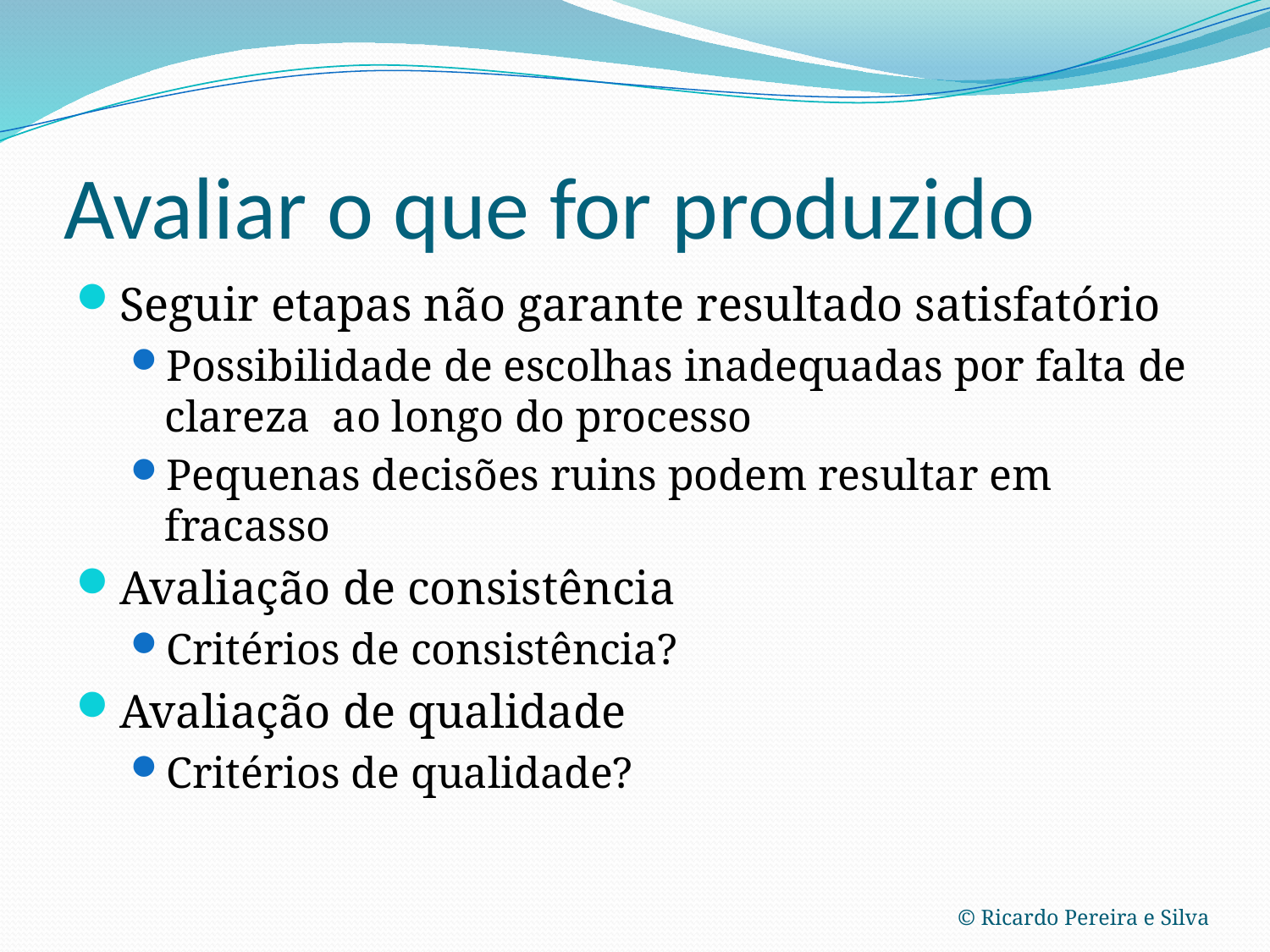

# Avaliar o que for produzido
Seguir etapas não garante resultado satisfatório
Possibilidade de escolhas inadequadas por falta de clareza  ao longo do processo
Pequenas decisões ruins podem resultar em fracasso
Avaliação de consistência
Critérios de consistência?
Avaliação de qualidade
Critérios de qualidade?
© Ricardo Pereira e Silva